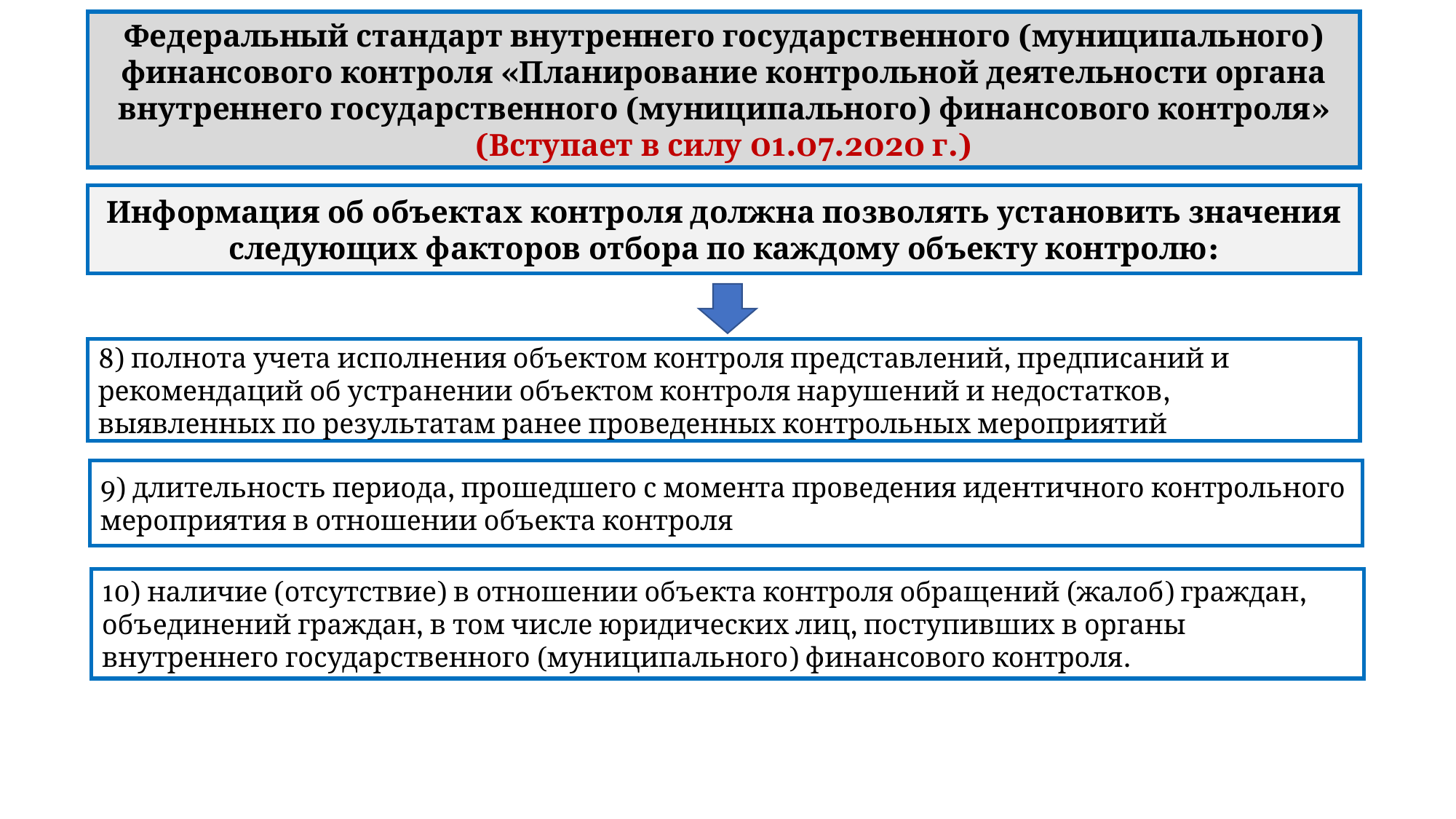

Федеральный стандарт внутреннего государственного (муниципального) финансового контроля «Планирование контрольной деятельности органа внутреннего государственного (муниципального) финансового контроля» (Вступает в силу 01.07.2020 г.)
Информация об объектах контроля должна позволять установить значения следующих факторов отбора по каждому объекту контролю:

8) полнота учета исполнения объектом контроля представлений, предписаний и рекомендаций об устранении объектом контроля нарушений и недостатков, выявленных по результатам ранее проведенных контрольных мероприятий
9) длительность периода, прошедшего с момента проведения идентичного контрольного мероприятия в отношении объекта контроля
10) наличие (отсутствие) в отношении объекта контроля обращений (жалоб) граждан, объединений граждан, в том числе юридических лиц, поступивших в органы внутреннего государственного (муниципального) финансового контроля.